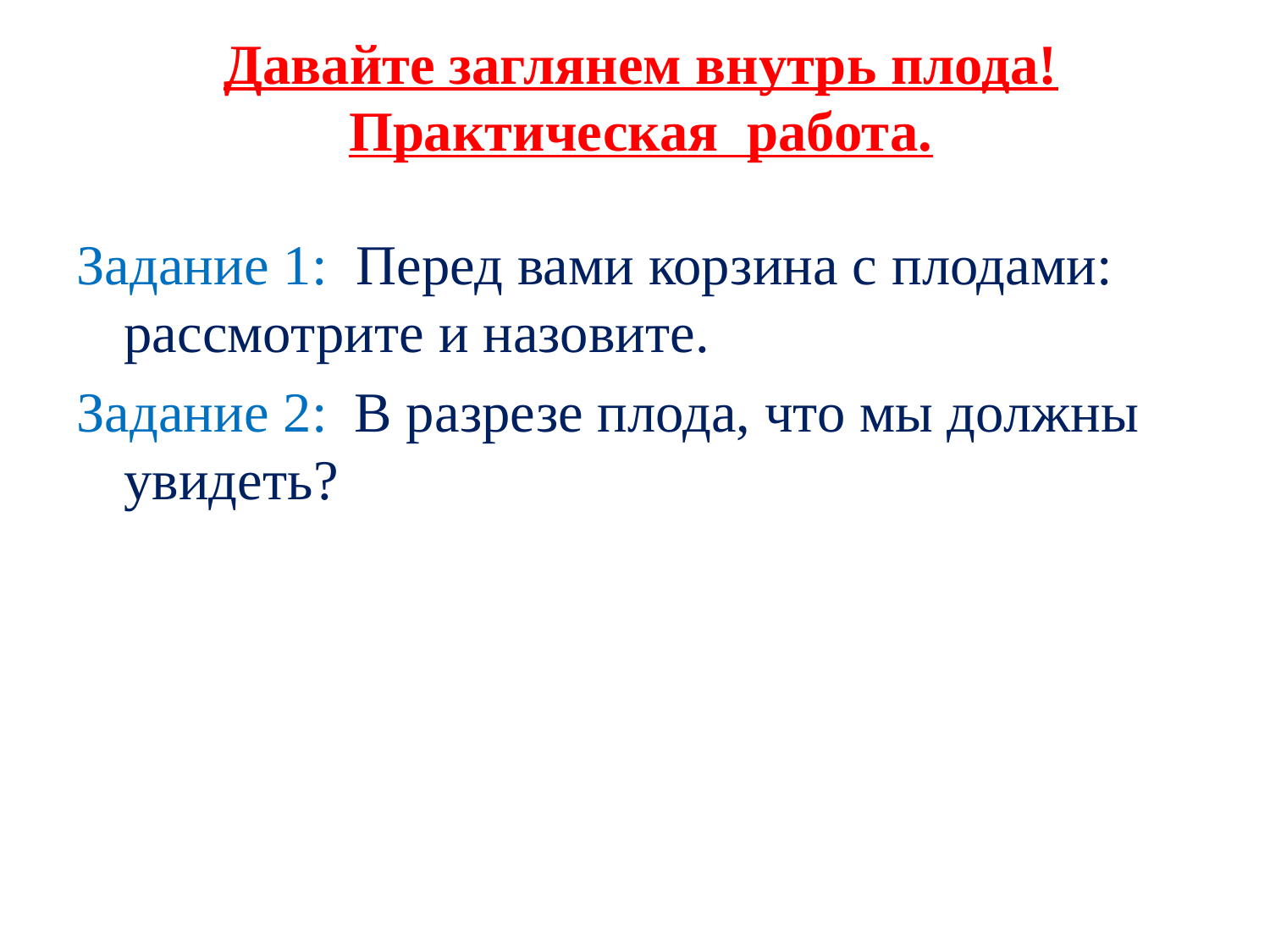

# Давайте заглянем внутрь плода! Практическая  работа.
Задание 1:  Перед вами корзина с плодами: рассмотрите и назовите.
Задание 2:  В разрезе плода, что мы должны увидеть?